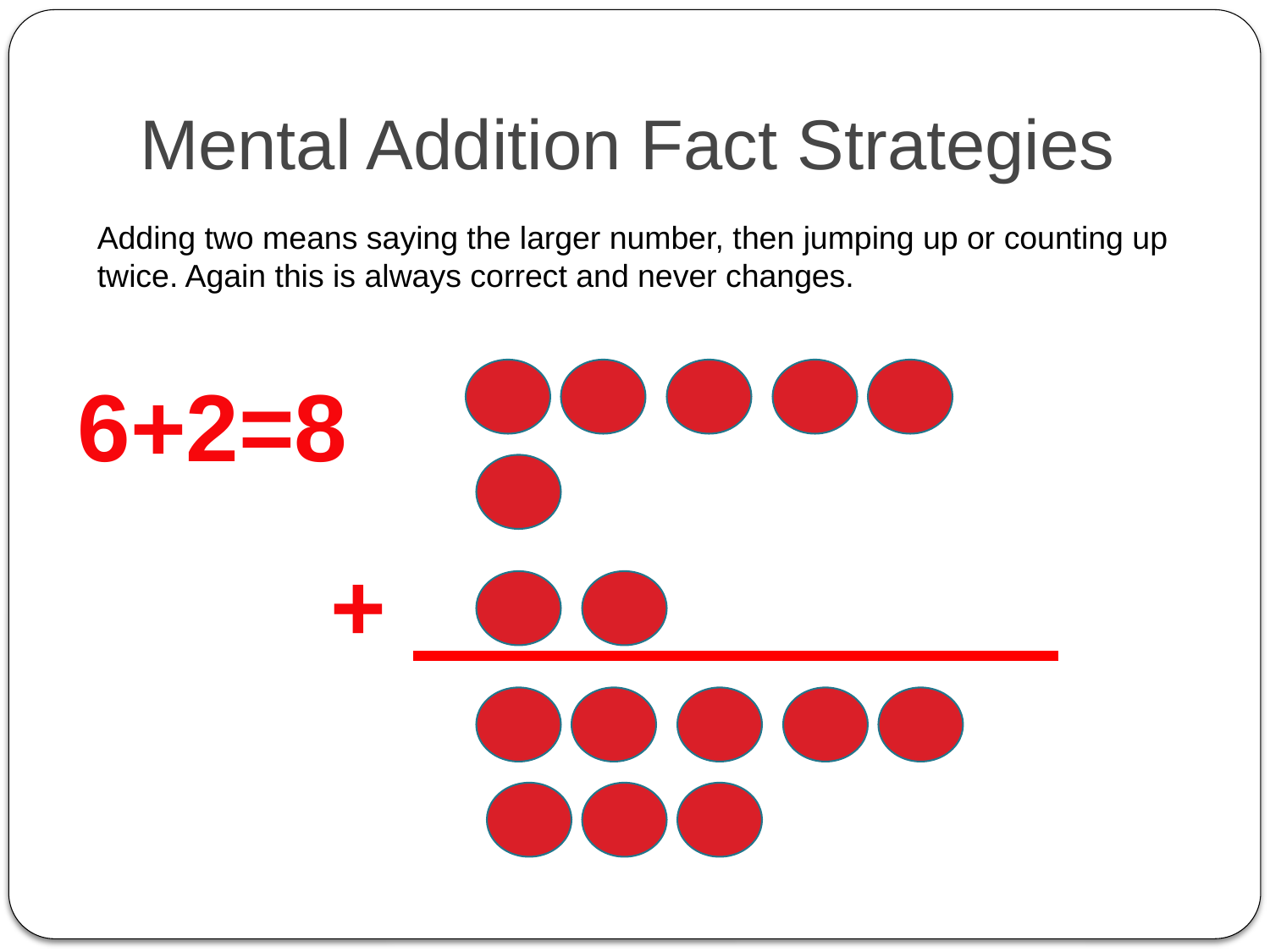

# Mental Addition Fact Strategies
Adding two means saying the larger number, then jumping up or counting up twice. Again this is always correct and never changes.
6+2=8

+